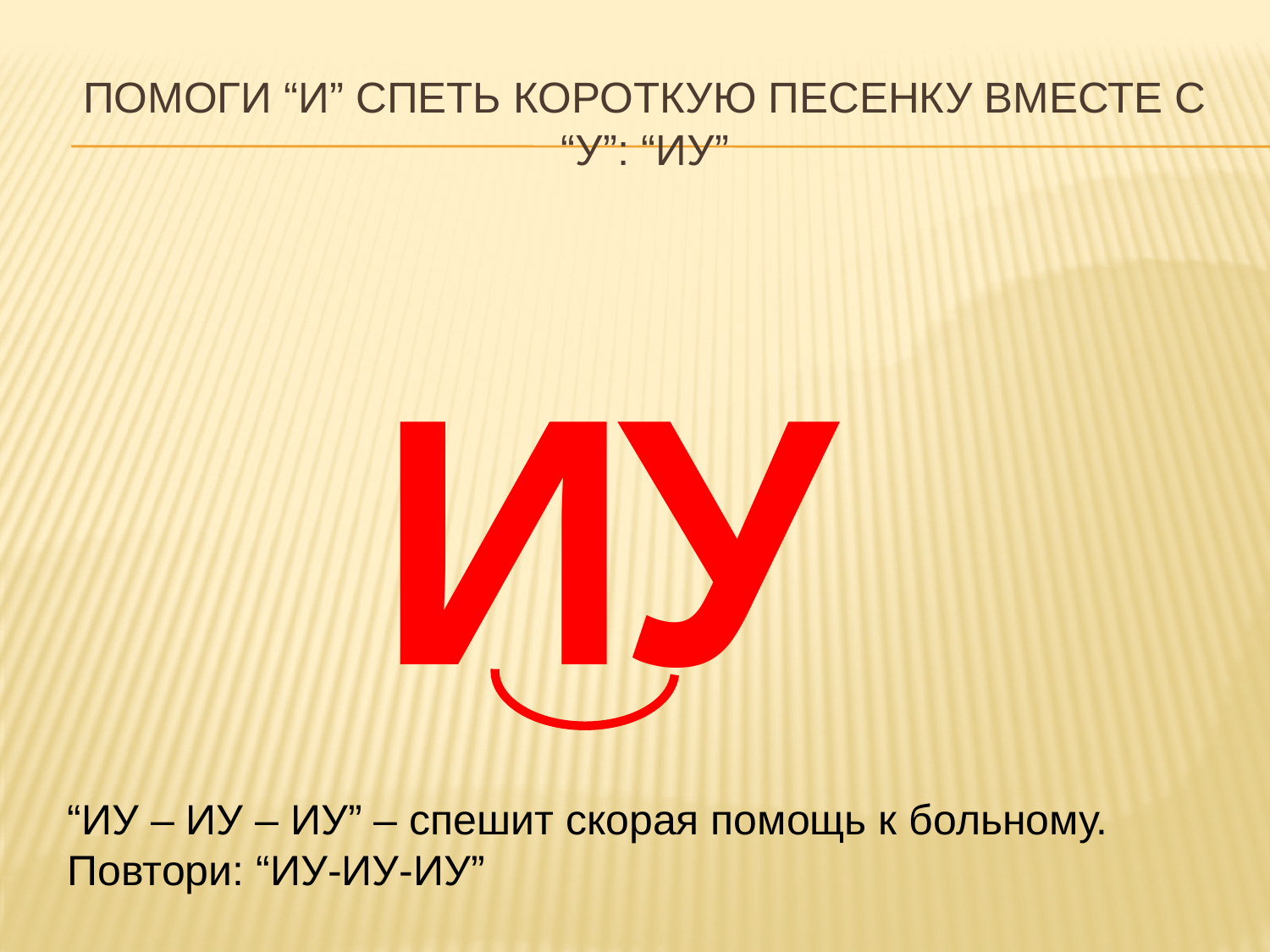

# Помоги “и” спеть короткую песенку вместе с “у”: “иу”
И
У

“ИУ – ИУ – ИУ” – спешит скорая помощь к больному. Повтори: “ИУ-ИУ-ИУ”